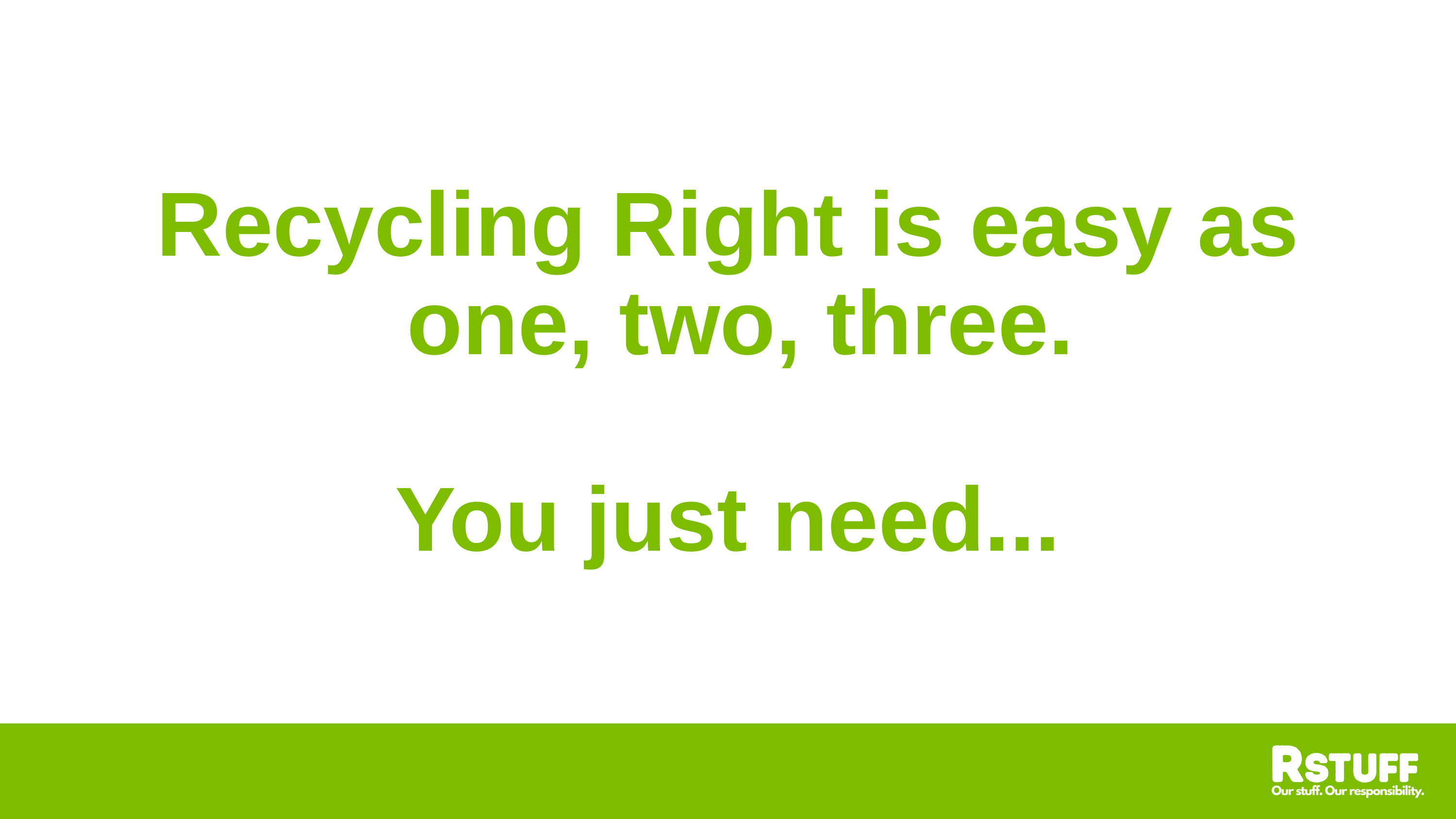

Recycling Right is easy as
 one, two, three.

You just need...